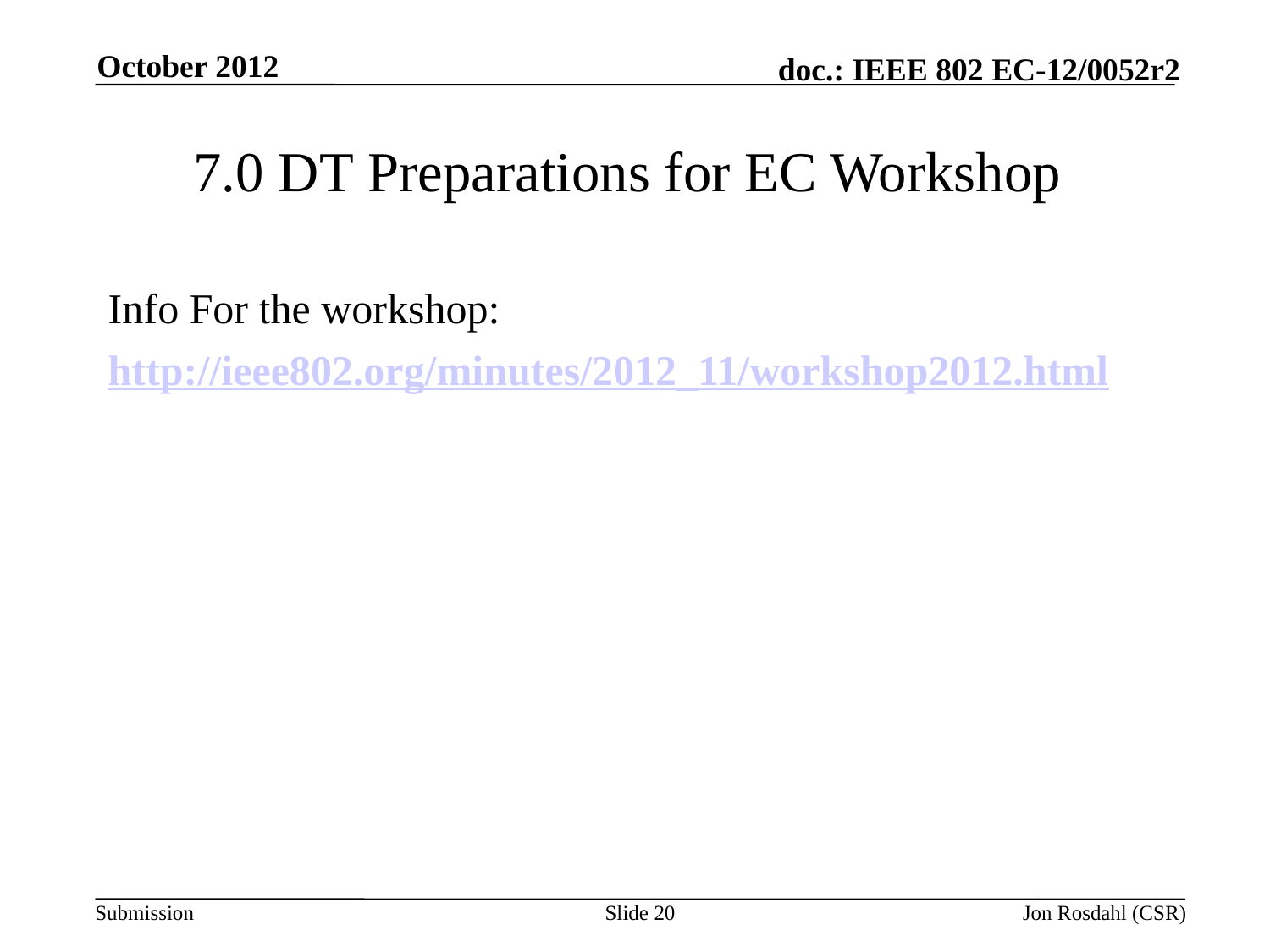

October 2012
# 7.0 DT Preparations for EC Workshop
Info For the workshop:
http://ieee802.org/minutes/2012_11/workshop2012.html

Slide 20
Jon Rosdahl (CSR)